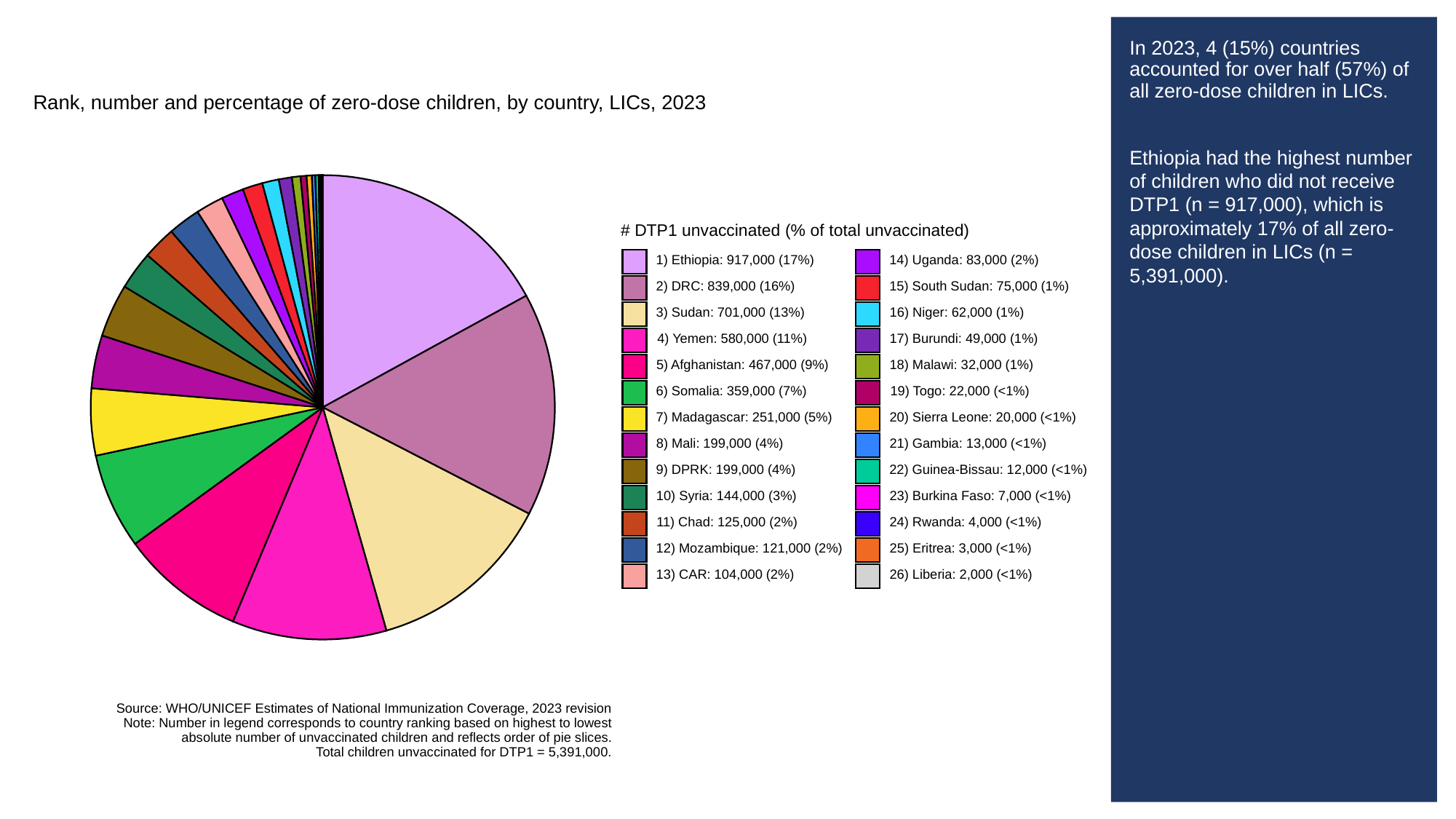

# In 2023, 4 (15%) countries accounted for over half (57%) of all zero-dose children in LICs.

Ethiopia had the highest number of children who did not receive DTP1 (n = 917,000), which is approximately 17% of all zero-dose children in LICs (n = 5,391,000).

Rank, number and percentage of zero-dose children, by country, LICs, 2023

# DTP1 unvaccinated (% of total unvaccinated)

1) Ethiopia: 917,000 (17%)
14) Uganda: 83,000 (2%)

2) DRC: 839,000 (16%)
15) South Sudan: 75,000 (1%)

3) Sudan: 701,000 (13%)
16) Niger: 62,000 (1%)

4) Yemen: 580,000 (11%)
17) Burundi: 49,000 (1%)

5) Afghanistan: 467,000 (9%)
18) Malawi: 32,000 (1%)

6) Somalia: 359,000 (7%)
19) Togo: 22,000 (<1%)

7) Madagascar: 251,000 (5%)
20) Sierra Leone: 20,000 (<1%)

8) Mali: 199,000 (4%)
21) Gambia: 13,000 (<1%)

9) DPRK: 199,000 (4%)
22) Guinea-Bissau: 12,000 (<1%)

10) Syria: 144,000 (3%)
23) Burkina Faso: 7,000 (<1%)

11) Chad: 125,000 (2%)
24) Rwanda: 4,000 (<1%)

12) Mozambique: 121,000 (2%)
25) Eritrea: 3,000 (<1%)

13) CAR: 104,000 (2%)
26) Liberia: 2,000 (<1%)
Source: WHO/UNICEF Estimates of National Immunization Coverage, 2023 revision
Note: Number in legend corresponds to country ranking based on highest to lowest
absolute number of unvaccinated children and reflects order of pie slices.
Total children unvaccinated for DTP1 = 5,391,000.